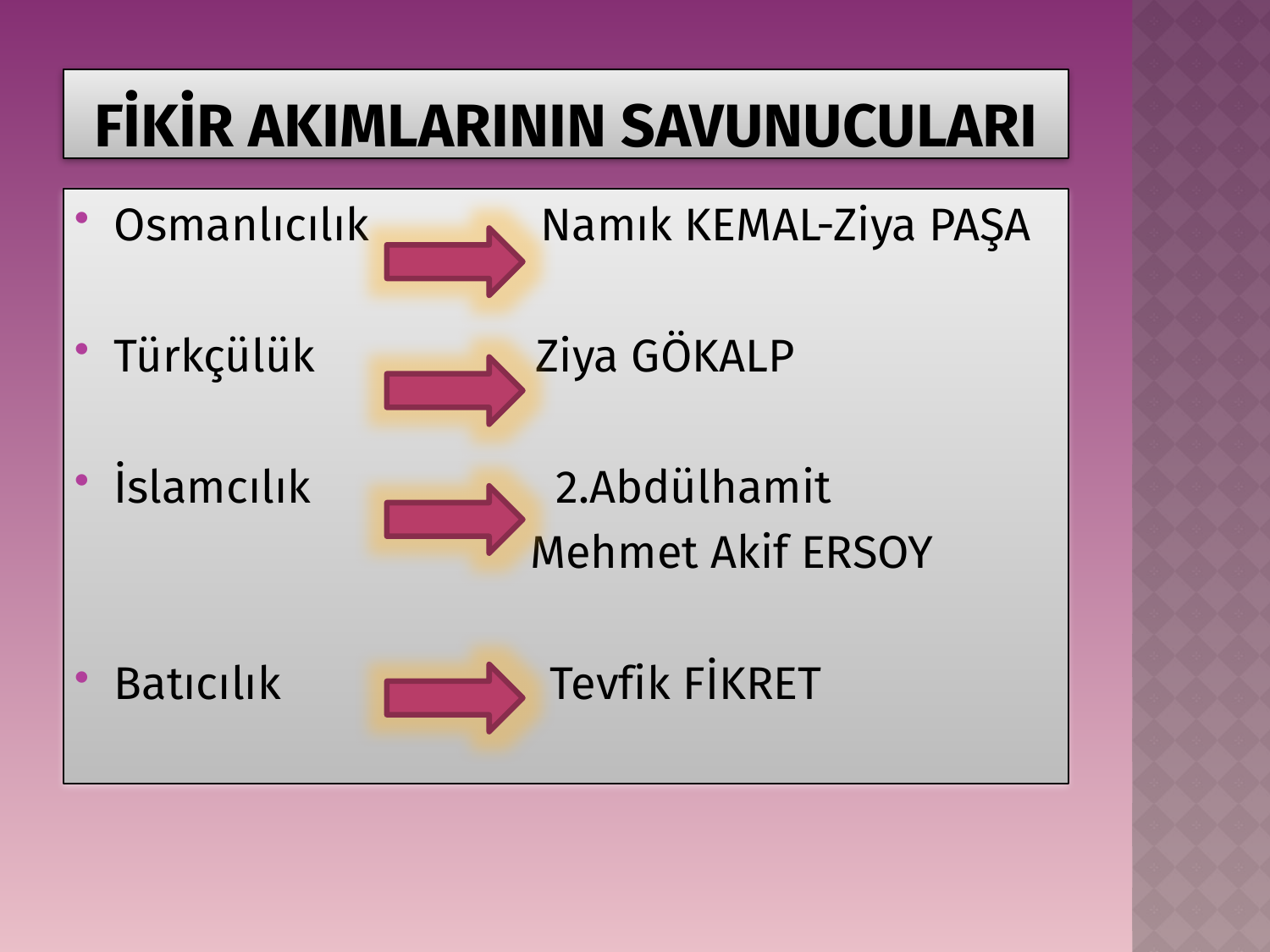

# Fİkİr akIMLARININ SAVUNUCULARI
Osmanlıcılık              Namık KEMAL-Ziya PAŞA

Türkçülük                  Ziya GÖKALP

İslamcılık                    2.Abdülhamit
                                     Mehmet Akif ERSOY

Batıcılık                      Tevfik FİKRET